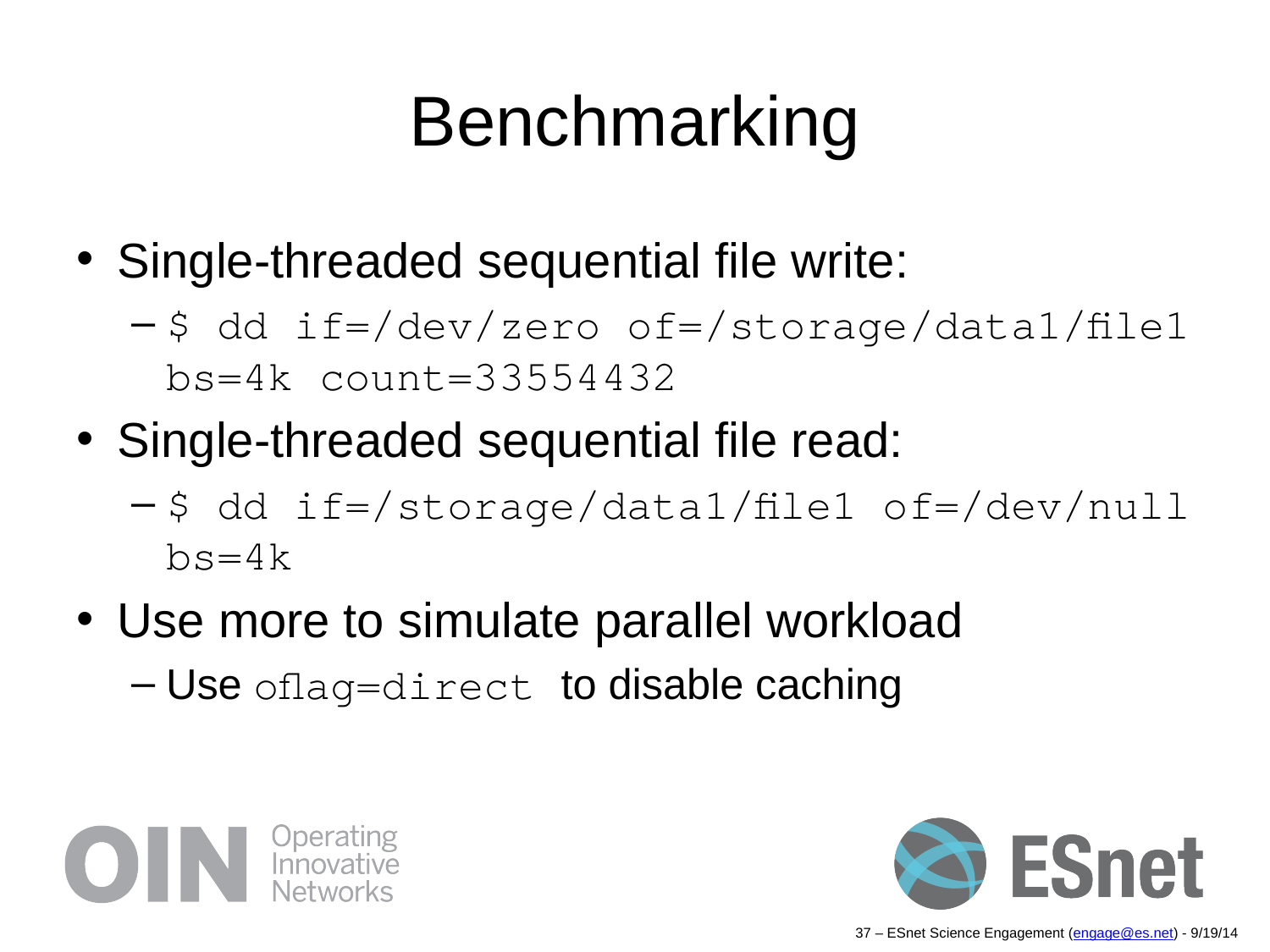

# Benchmarking
Single-threaded sequential file write:
$ dd if=/dev/zero of=/storage/data1/file1 bs=4k count=33554432
Single-threaded sequential file read:
$ dd if=/storage/data1/file1 of=/dev/null bs=4k
Use more to simulate parallel workload
Use oflag=direct to disable caching

37 – ESnet Science Engagement (engage@es.net) - 9/19/14